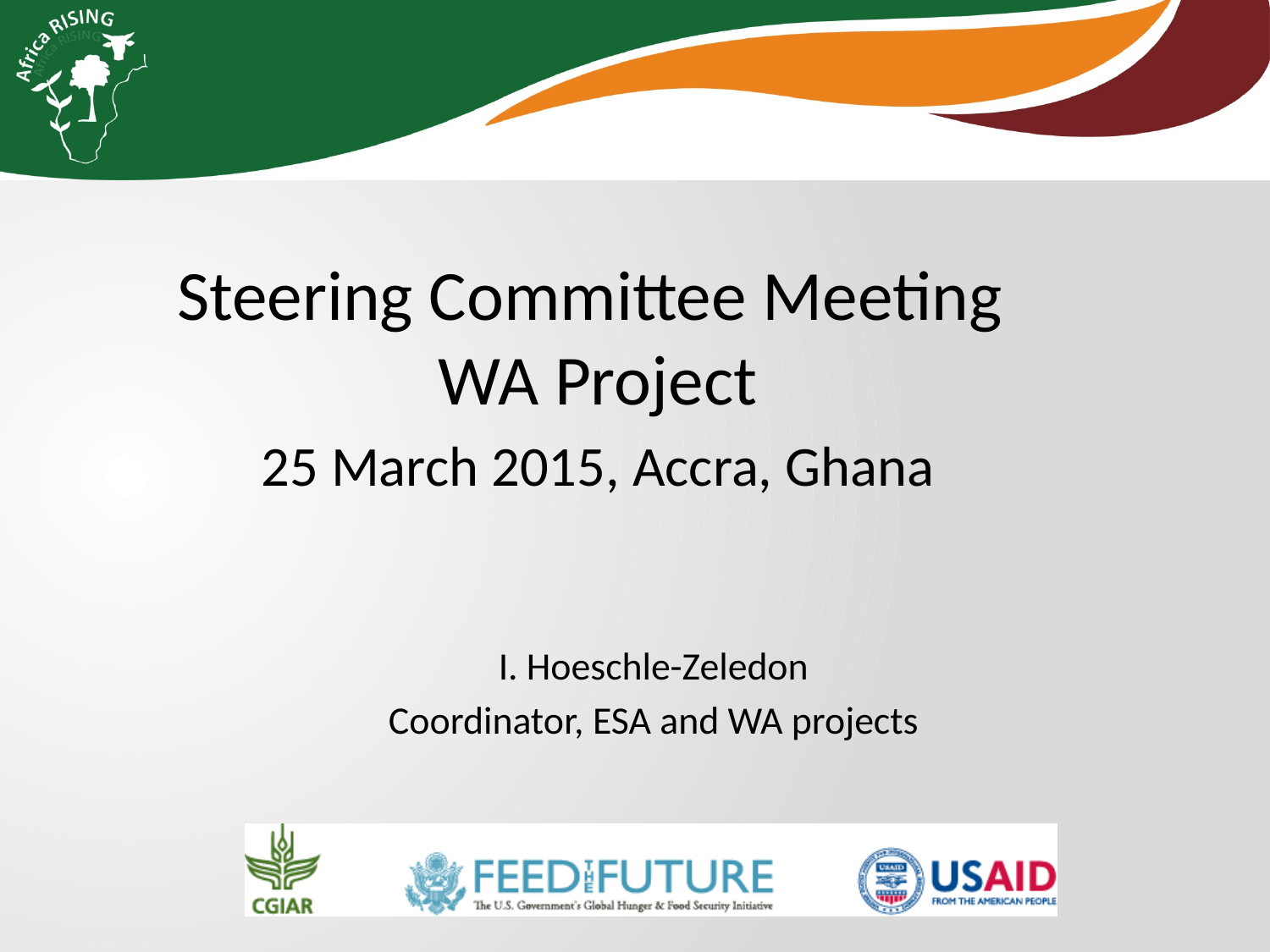

Steering Committee Meeting
WA Project
25 March 2015, Accra, Ghana
I. Hoeschle-Zeledon
Coordinator, ESA and WA projects